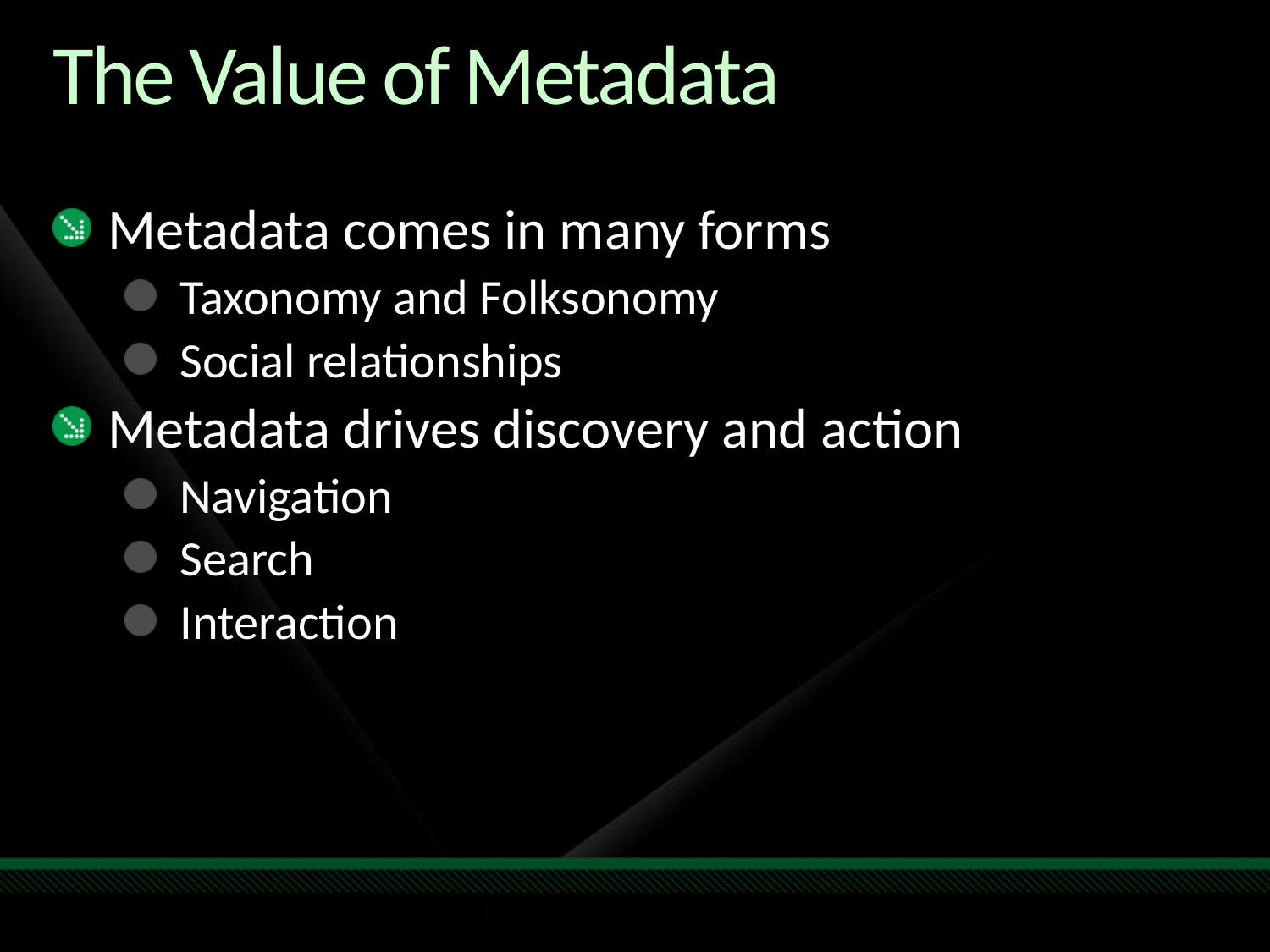

# The Value of Metadata
Metadata comes in many forms
Taxonomy and Folksonomy
Social relationships
Metadata drives discovery and action
Navigation
Search
Interaction